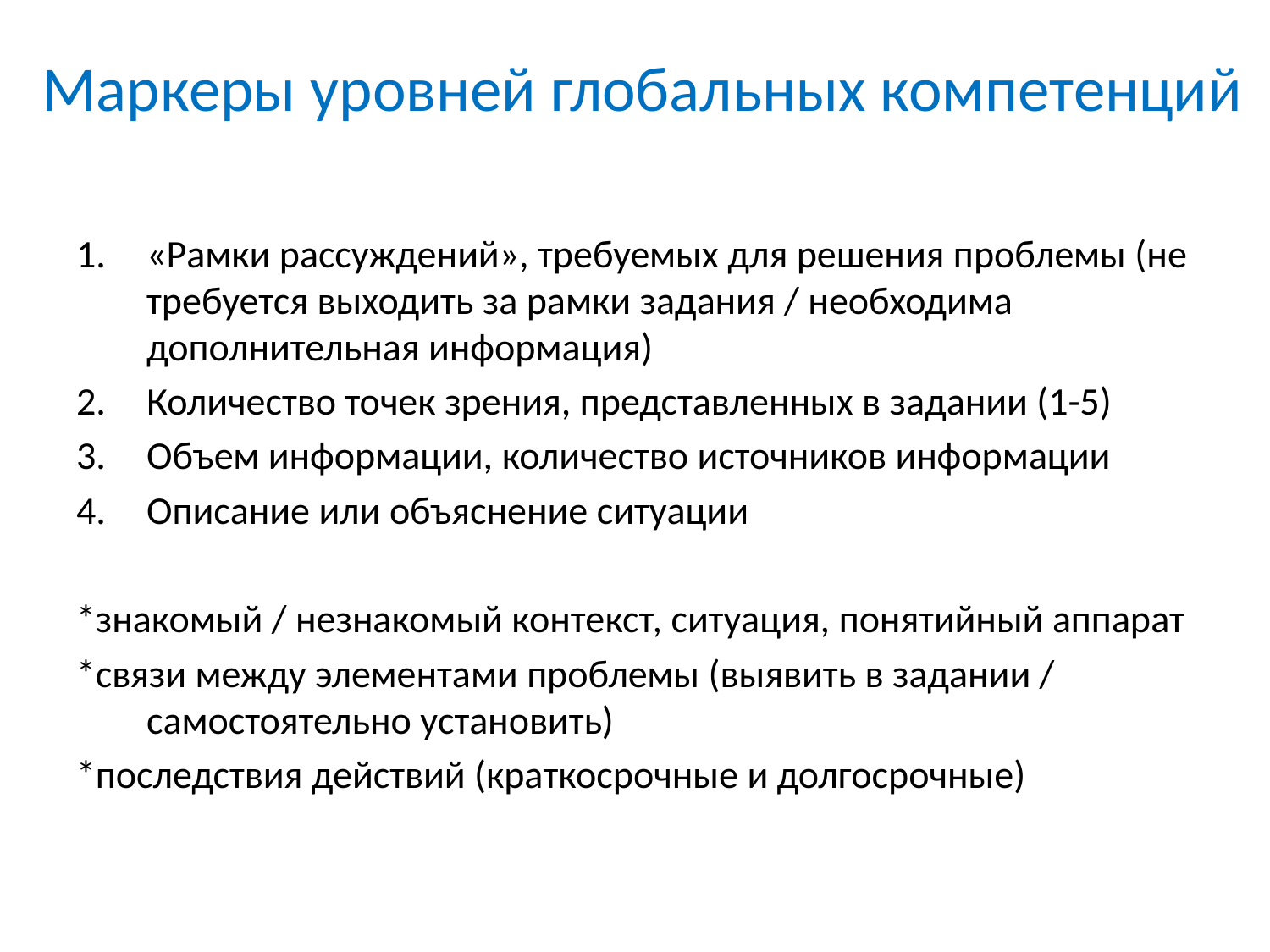

# Маркеры уровней глобальных компетенций
«Рамки рассуждений», требуемых для решения проблемы (не требуется выходить за рамки задания / необходима дополнительная информация)
Количество точек зрения, представленных в задании (1-5)
Объем информации, количество источников информации
Описание или объяснение ситуации

*знакомый / незнакомый контекст, ситуация, понятийный аппарат
*связи между элементами проблемы (выявить в задании / самостоятельно установить)
*последствия действий (краткосрочные и долгосрочные)